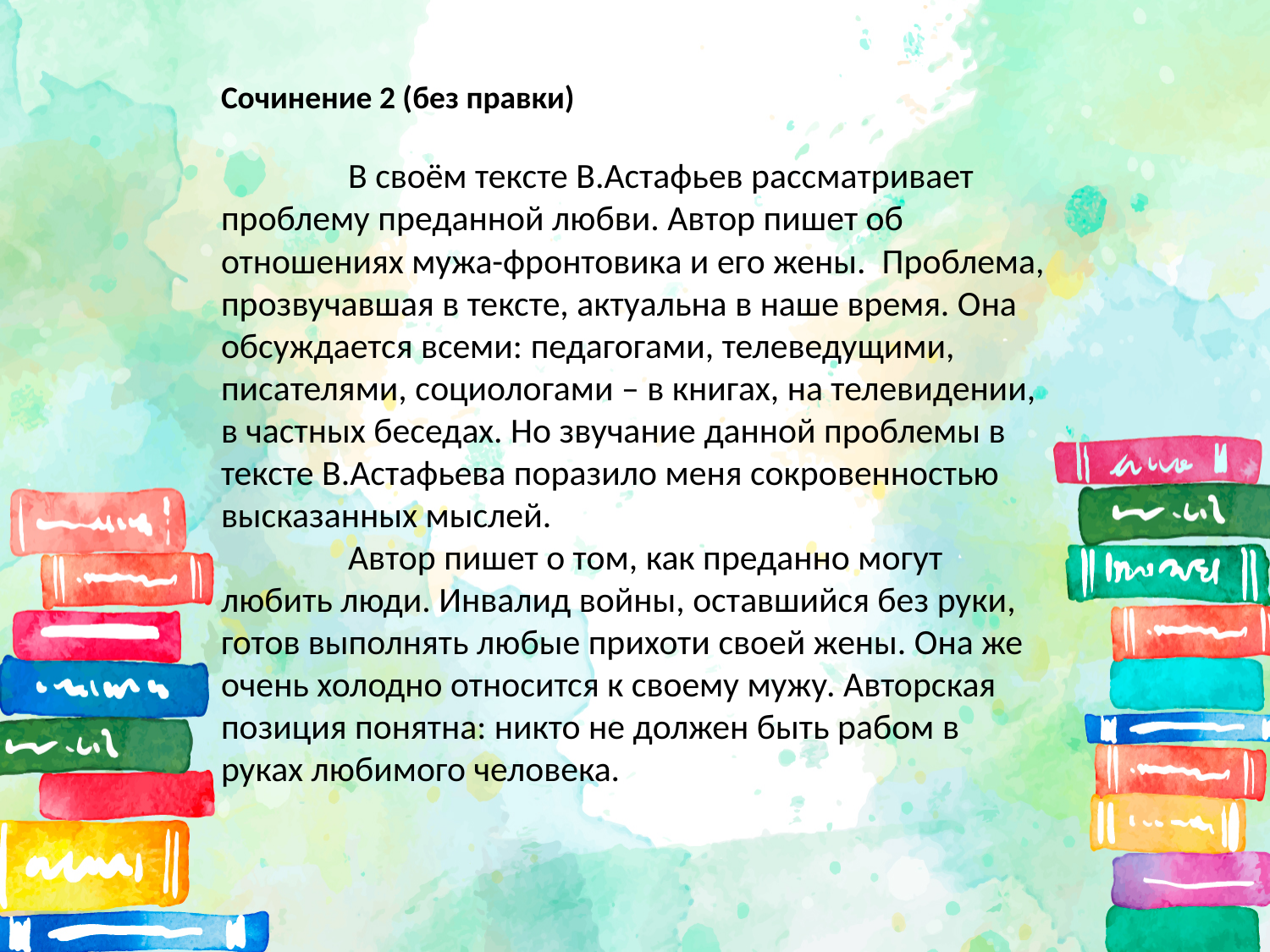

Сочинение 2 (без правки)

	В своём тексте В.Астафьев рассматривает проблему преданной любви. Автор пишет об отношениях мужа-фронтовика и его жены.  Проблема, прозвучавшая в тексте, актуальна в наше время. Она обсуждается всеми: педагогами, телеведущими, писателями, социологами – в книгах, на телевидении, в частных беседах. Но звучание данной проблемы в тексте В.Астафьева поразило меня сокровенностью высказанных мыслей.
	Автор пишет о том, как преданно могут любить люди. Инвалид войны, оставшийся без руки, готов выполнять любые прихоти своей жены. Она же очень холодно относится к своему мужу. Авторская позиция понятна: никто не должен быть рабом в руках любимого человека.